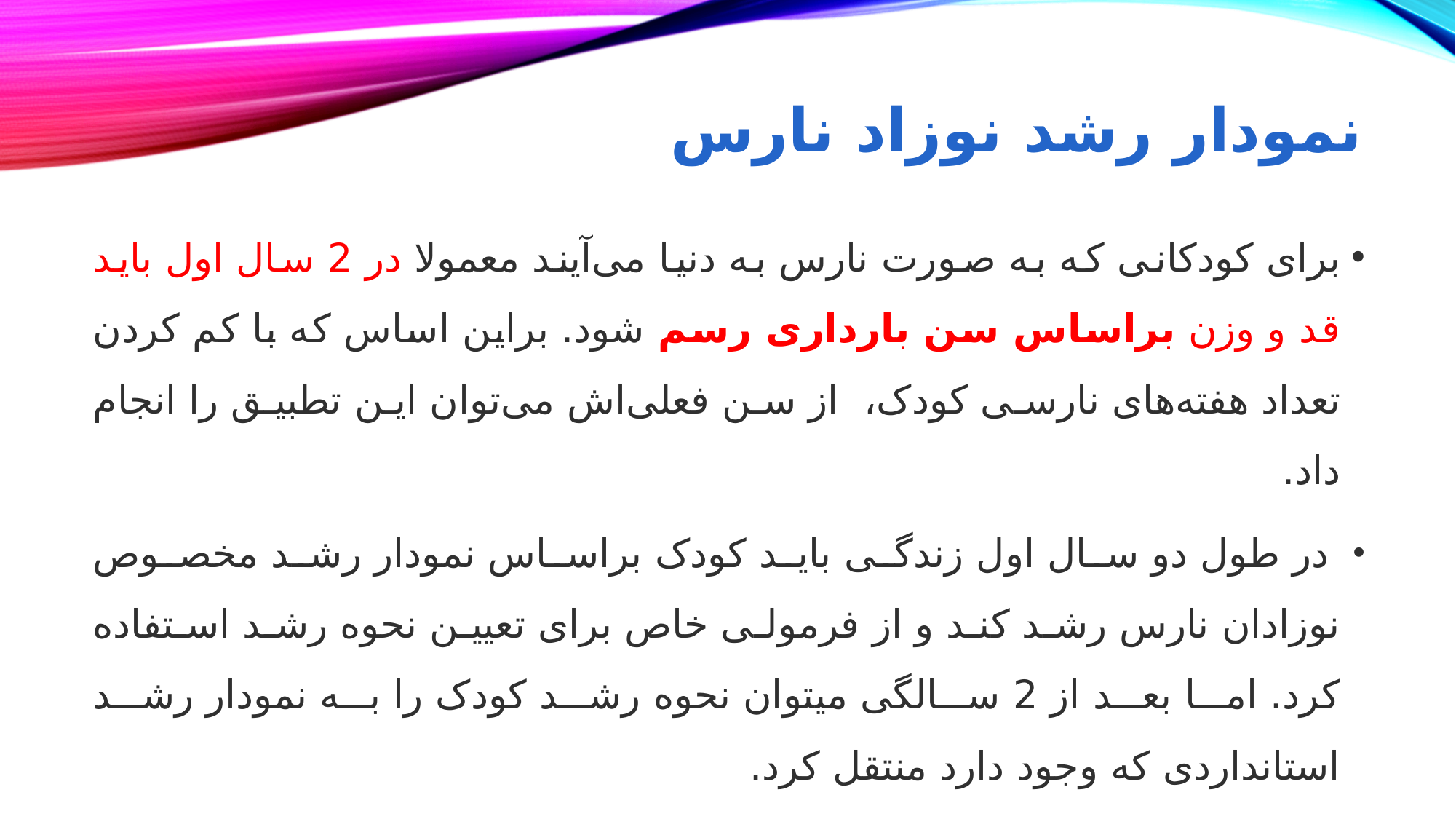

# نمودار رشد نوزاد نارس
برای کودکانی که به صورت نارس به دنیا می‌آیند معمولا در 2 سال اول باید قد و وزن براساس سن بارداری رسم شود. براین اساس که با کم کردن تعداد هفته‌های نارسی کودک،  از سن فعلی‌اش می‌توان این تطبیق را انجام داد.
 در طول دو سال اول زندگی باید کودک براساس نمودار رشد مخصوص نوزادان نارس رشد کند و از فرمولی خاص برای تعیین نحوه رشد استفاده کرد. اما بعد از 2 سالگی میتوان نحوه رشد کودک را به نمودار رشد استانداردی که وجود دارد منتقل کرد.